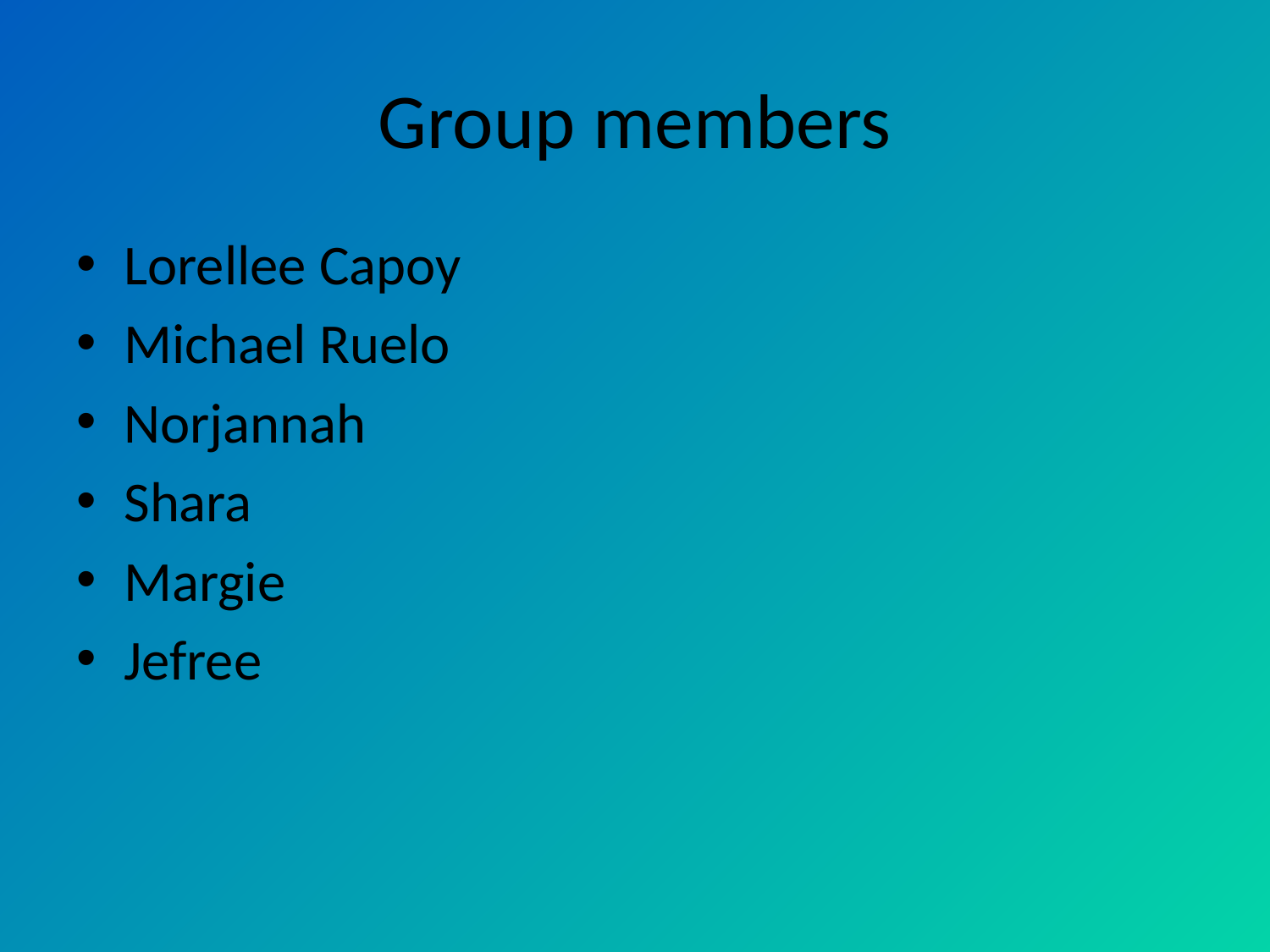

# Group members
Lorellee Capoy
Michael Ruelo
Norjannah
Shara
Margie
Jefree